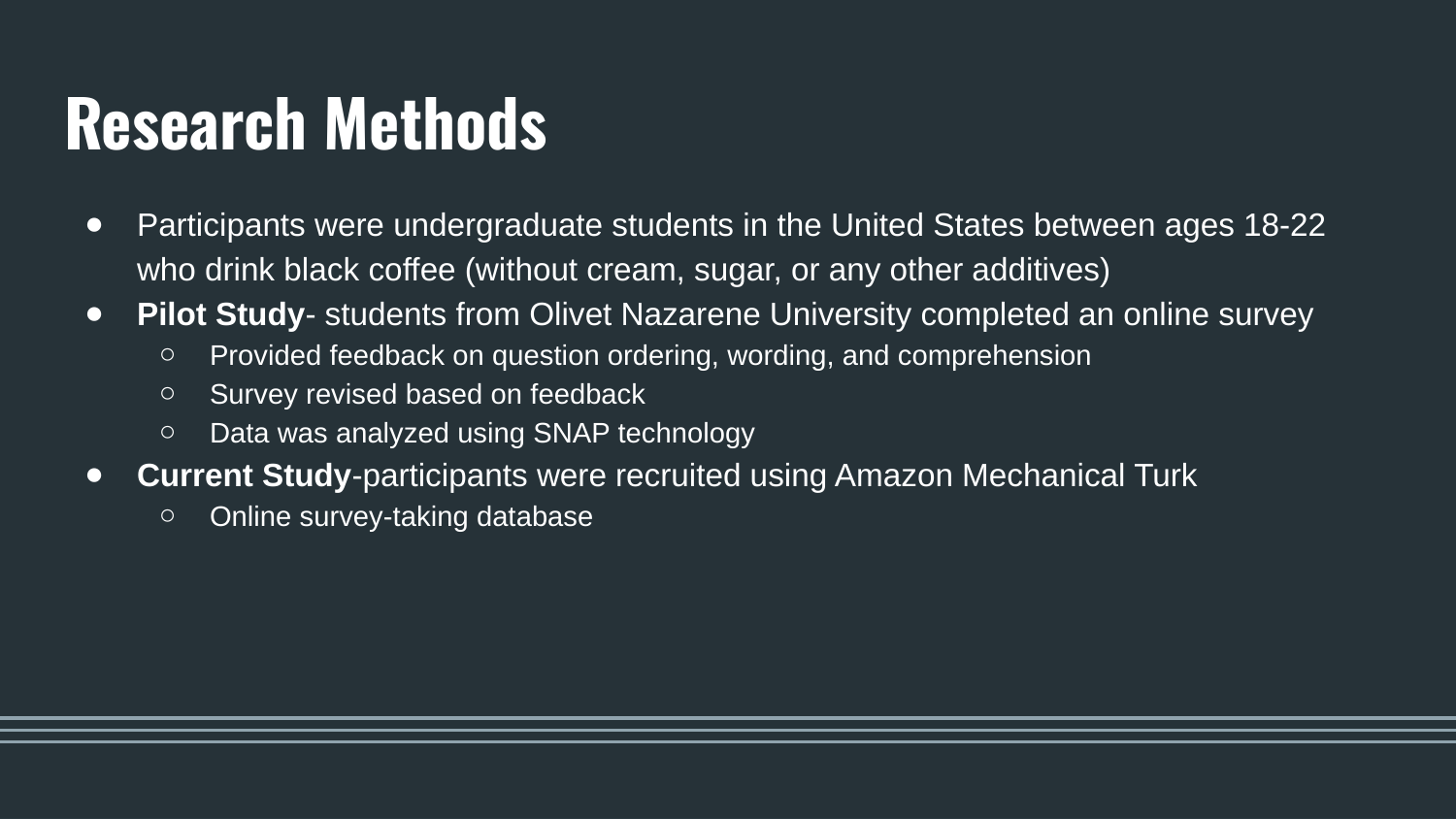

# Research Methods
Participants were undergraduate students in the United States between ages 18-22 who drink black coffee (without cream, sugar, or any other additives)
Pilot Study- students from Olivet Nazarene University completed an online survey
Provided feedback on question ordering, wording, and comprehension
Survey revised based on feedback
Data was analyzed using SNAP technology
Current Study-participants were recruited using Amazon Mechanical Turk
Online survey-taking database